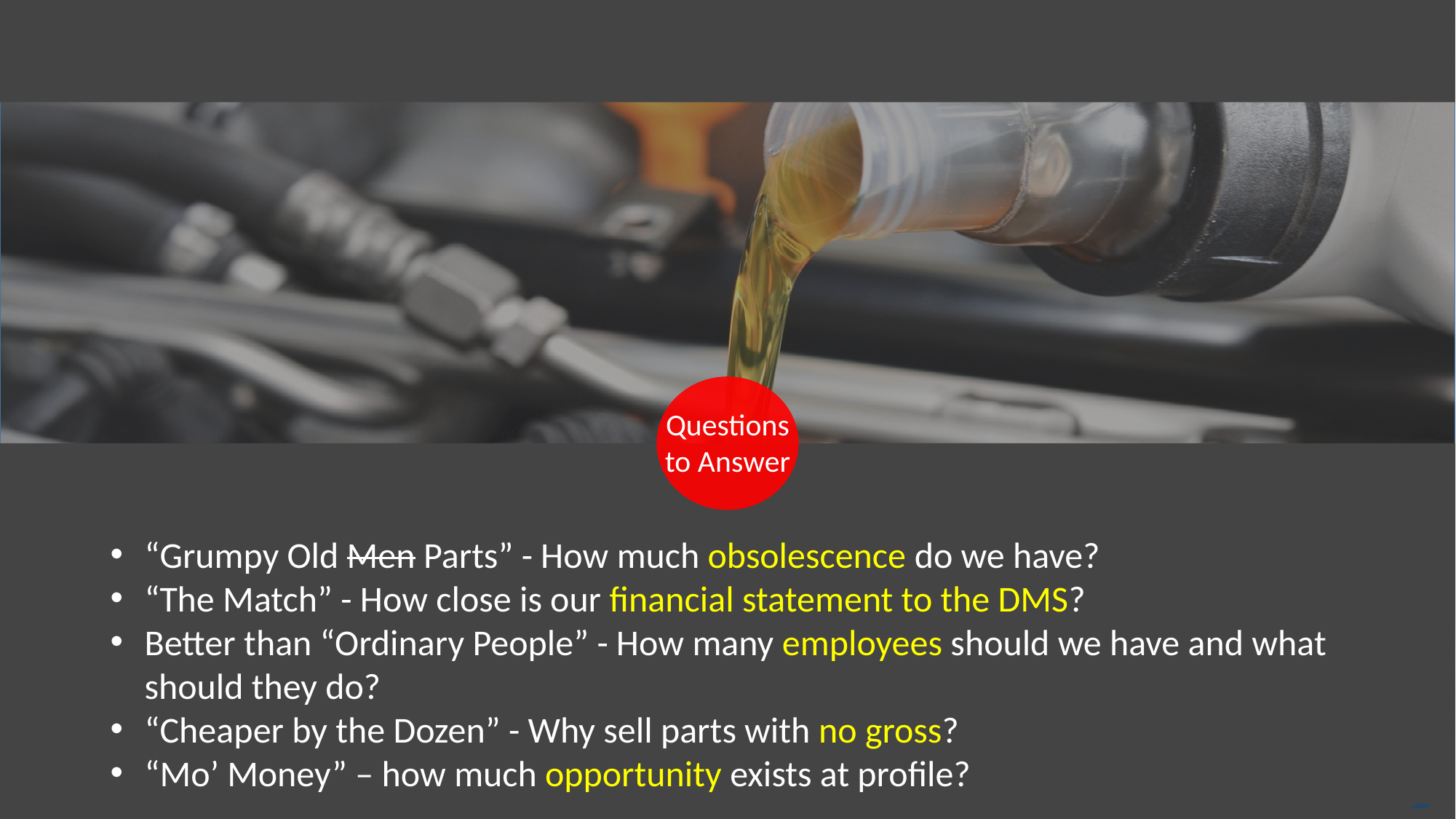

Questions to Answer

“Grumpy Old Men Parts” - How much obsolescence do we have?
“The Match” - How close is our financial statement to the DMS?
Better than “Ordinary People” - How many employees should we have and what should they do?
“Cheaper by the Dozen” - Why sell parts with no gross?
“Mo’ Money” – how much opportunity exists at profile?
Free PowerPoint Templates
Free PowerPoint Templates